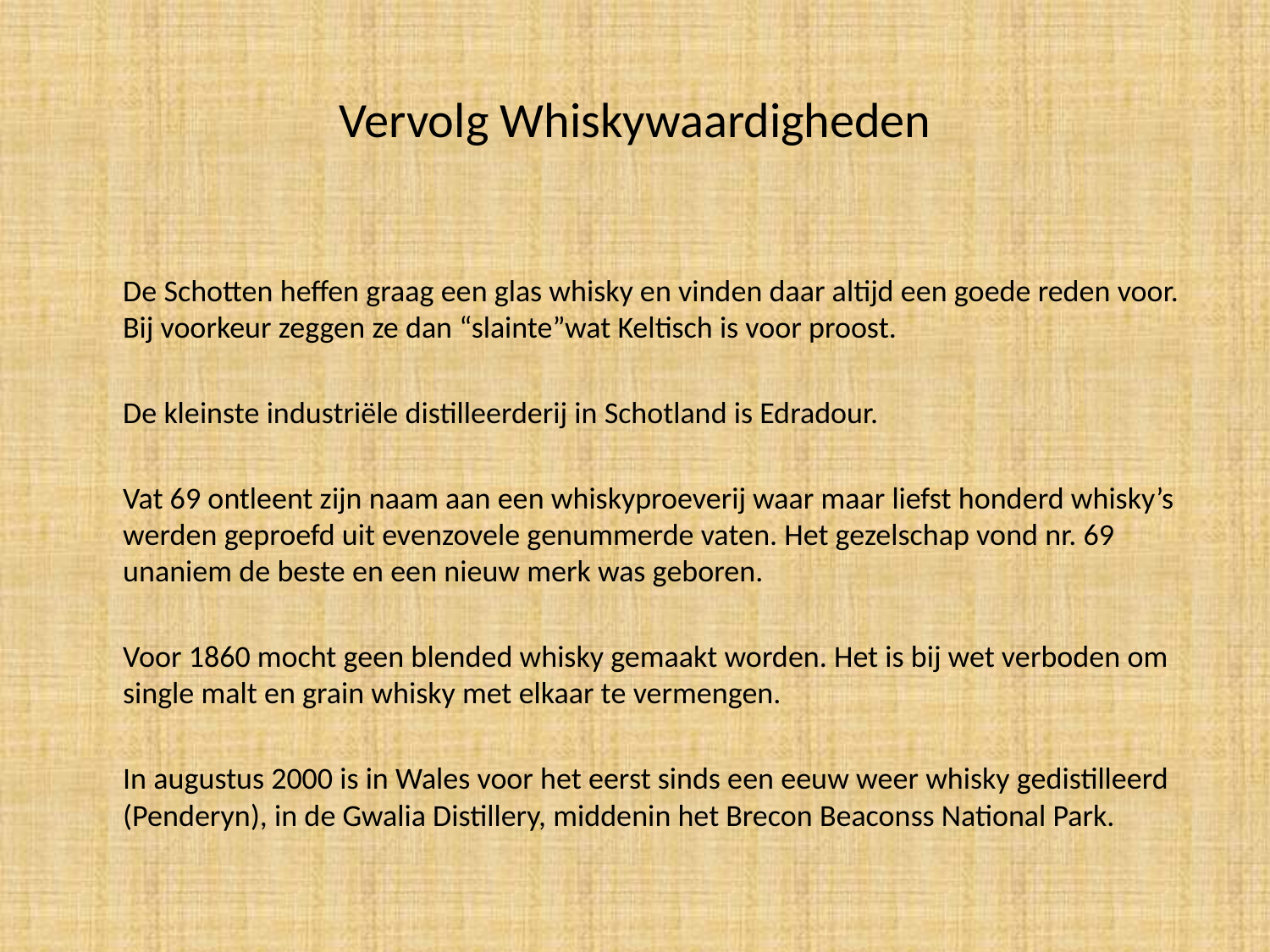

# Vervolg Whiskywaardigheden

	De Schotten heffen graag een glas whisky en vinden daar altijd een goede reden voor. Bij voorkeur zeggen ze dan “slainte”wat Keltisch is voor proost.

	De kleinste industriële distilleerderij in Schotland is Edradour.

	Vat 69 ontleent zijn naam aan een whiskyproeverij waar maar liefst honderd whisky’s werden geproefd uit evenzovele genummerde vaten. Het gezelschap vond nr. 69 unaniem de beste en een nieuw merk was geboren.

	Voor 1860 mocht geen blended whisky gemaakt worden. Het is bij wet verboden om single malt en grain whisky met elkaar te vermengen.

	In augustus 2000 is in Wales voor het eerst sinds een eeuw weer whisky gedistilleerd (Penderyn), in de Gwalia Distillery, middenin het Brecon Beaconss National Park.